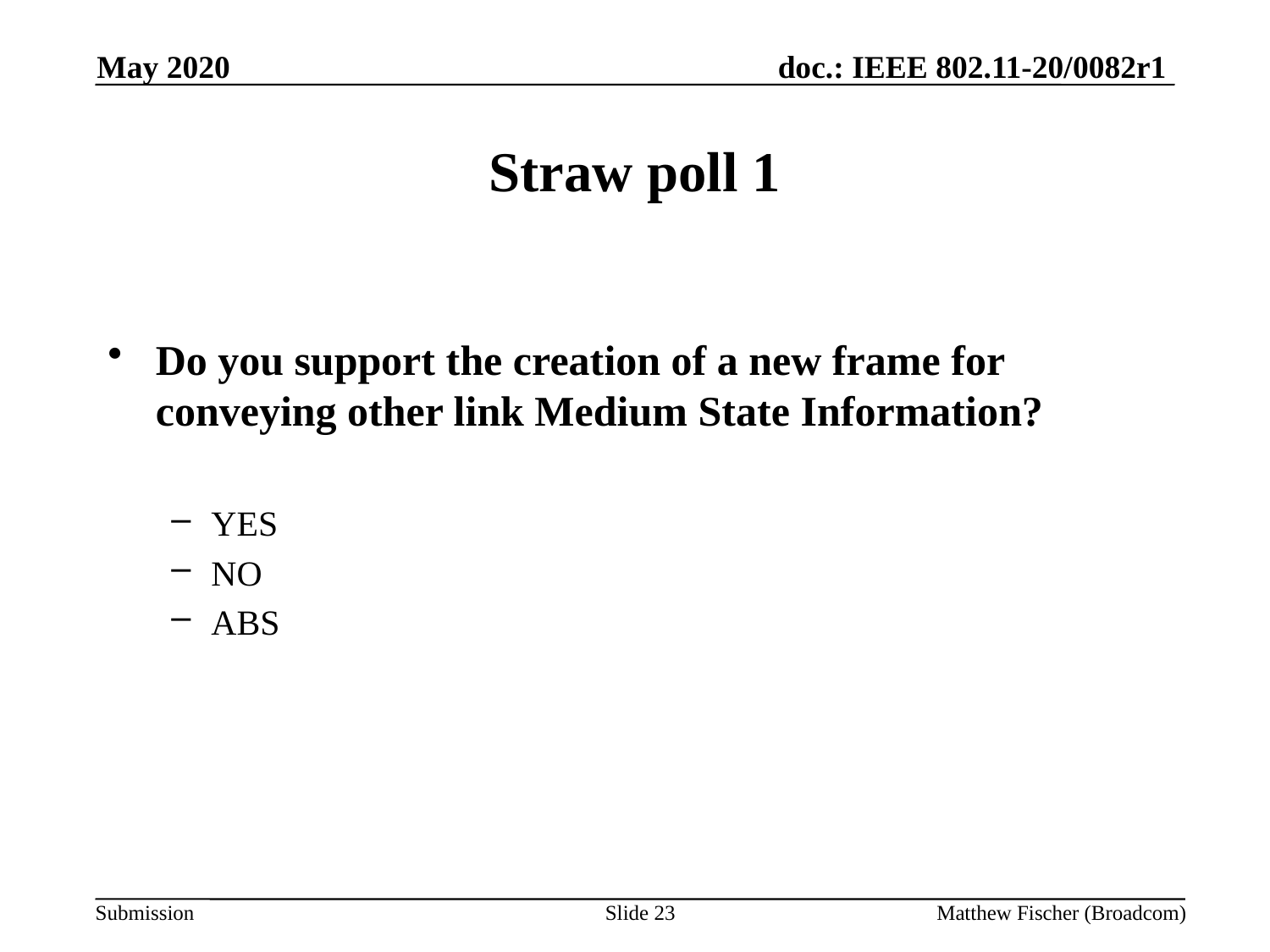

May 2020
# Straw poll 1

Do you support the creation of a new frame for conveying other link Medium State Information?

YES
NO
ABS
Slide 23
Matthew Fischer (Broadcom)